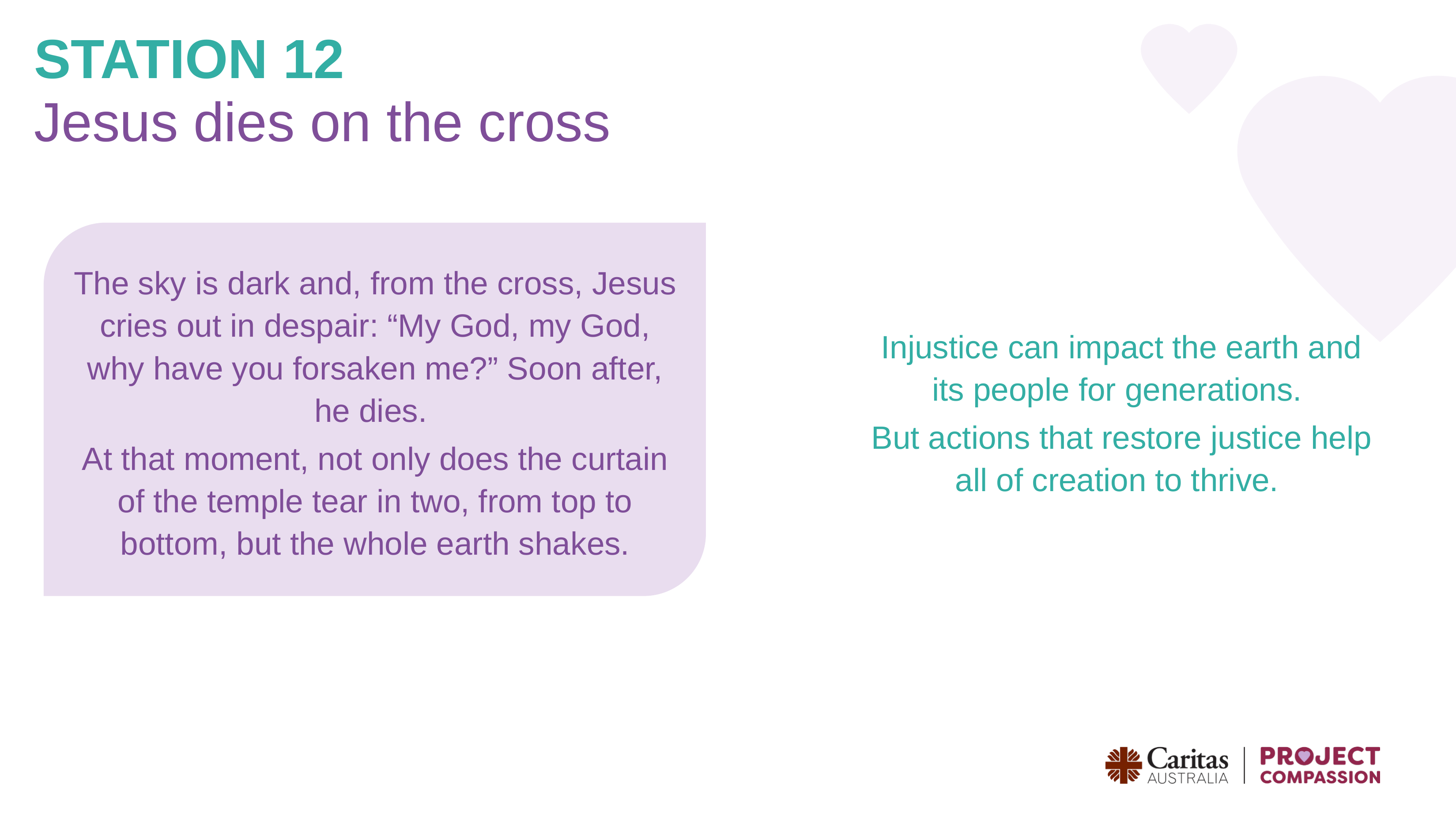

STATION 12
Jesus dies on the cross

The sky is dark and, from the cross, Jesus cries out in despair: “My God, my God, why have you forsaken me?” Soon after, he dies.
At that moment, not only does the curtain of the temple tear in two, from top to bottom, but the whole earth shakes.
Injustice can impact the earth and its people for generations.
But actions that restore justice help all of creation to thrive.